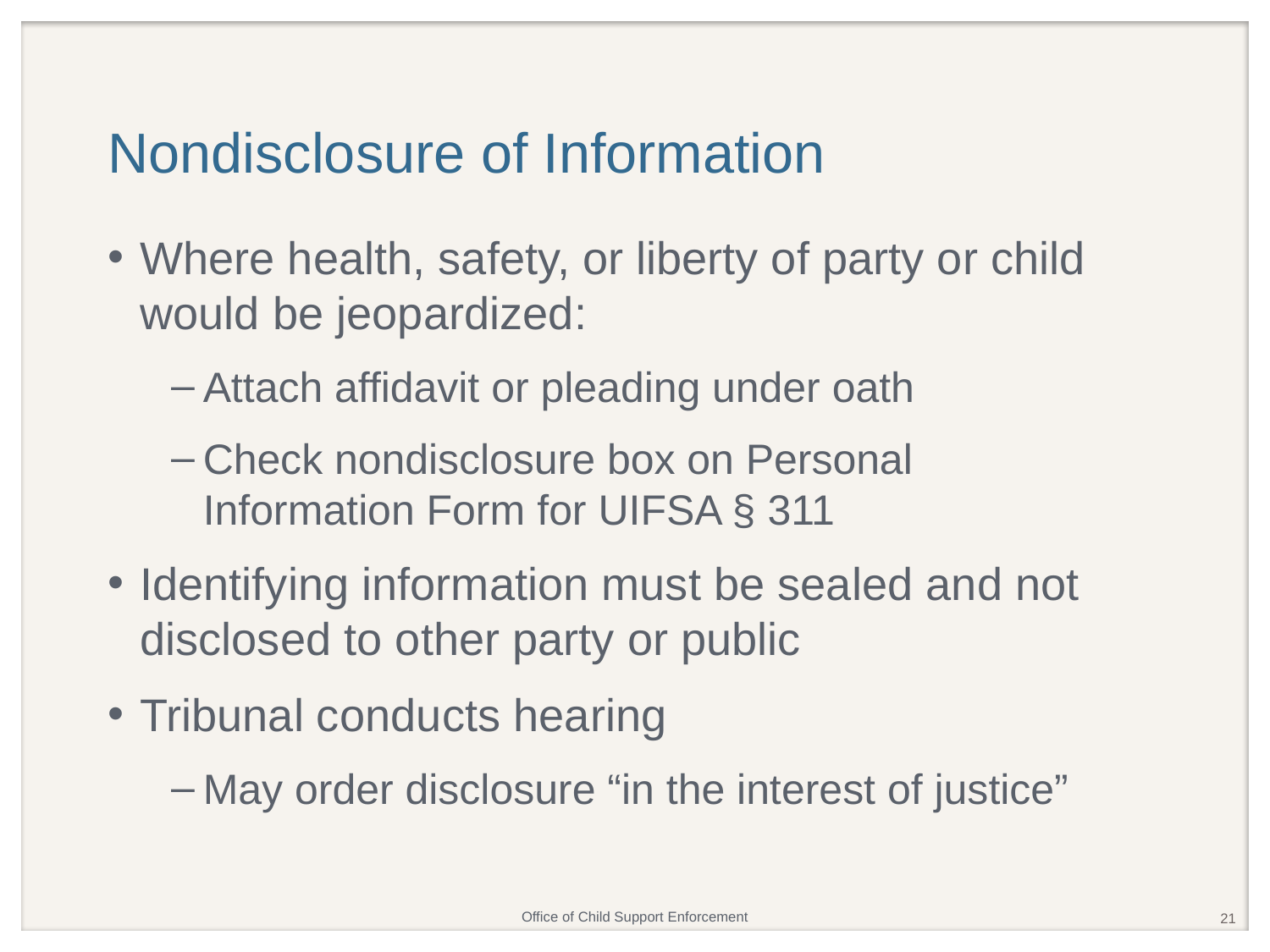

# Nondisclosure of Information
Where health, safety, or liberty of party or child would be jeopardized:
Attach affidavit or pleading under oath
Check nondisclosure box on Personal Information Form for UIFSA § 311
Identifying information must be sealed and not disclosed to other party or public
Tribunal conducts hearing
May order disclosure “in the interest of justice”
21